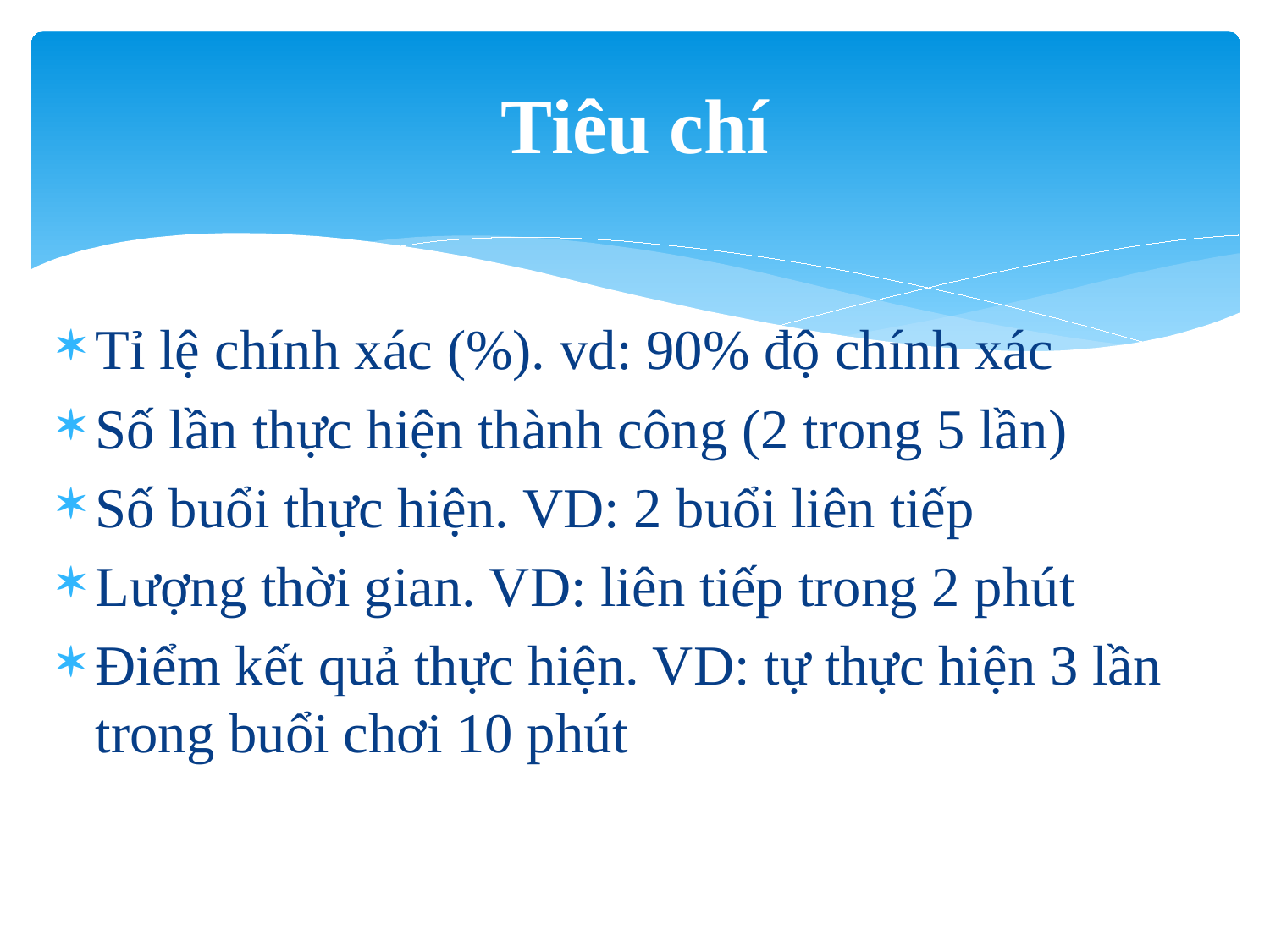

# Tiêu chí
Tỉ lệ chính xác (%). vd: 90% độ chính xác
Số lần thực hiện thành công (2 trong 5 lần)
Số buổi thực hiện. VD: 2 buổi liên tiếp
Lượng thời gian. VD: liên tiếp trong 2 phút
Điểm kết quả thực hiện. VD: tự thực hiện 3 lần trong buổi chơi 10 phút